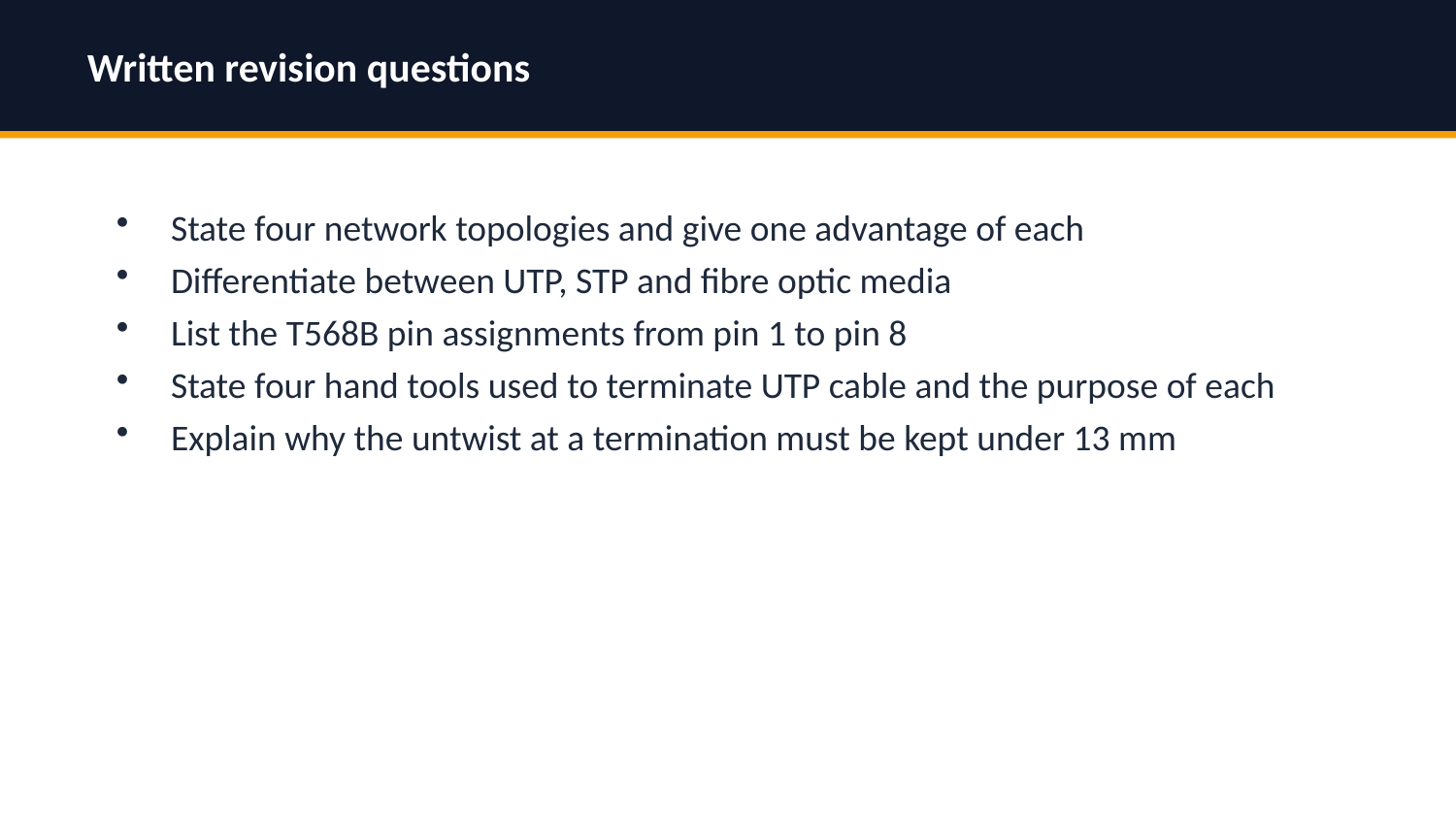

Written revision questions

State four network topologies and give one advantage of each
Differentiate between UTP, STP and fibre optic media
List the T568B pin assignments from pin 1 to pin 8
State four hand tools used to terminate UTP cable and the purpose of each
Explain why the untwist at a termination must be kept under 13 mm